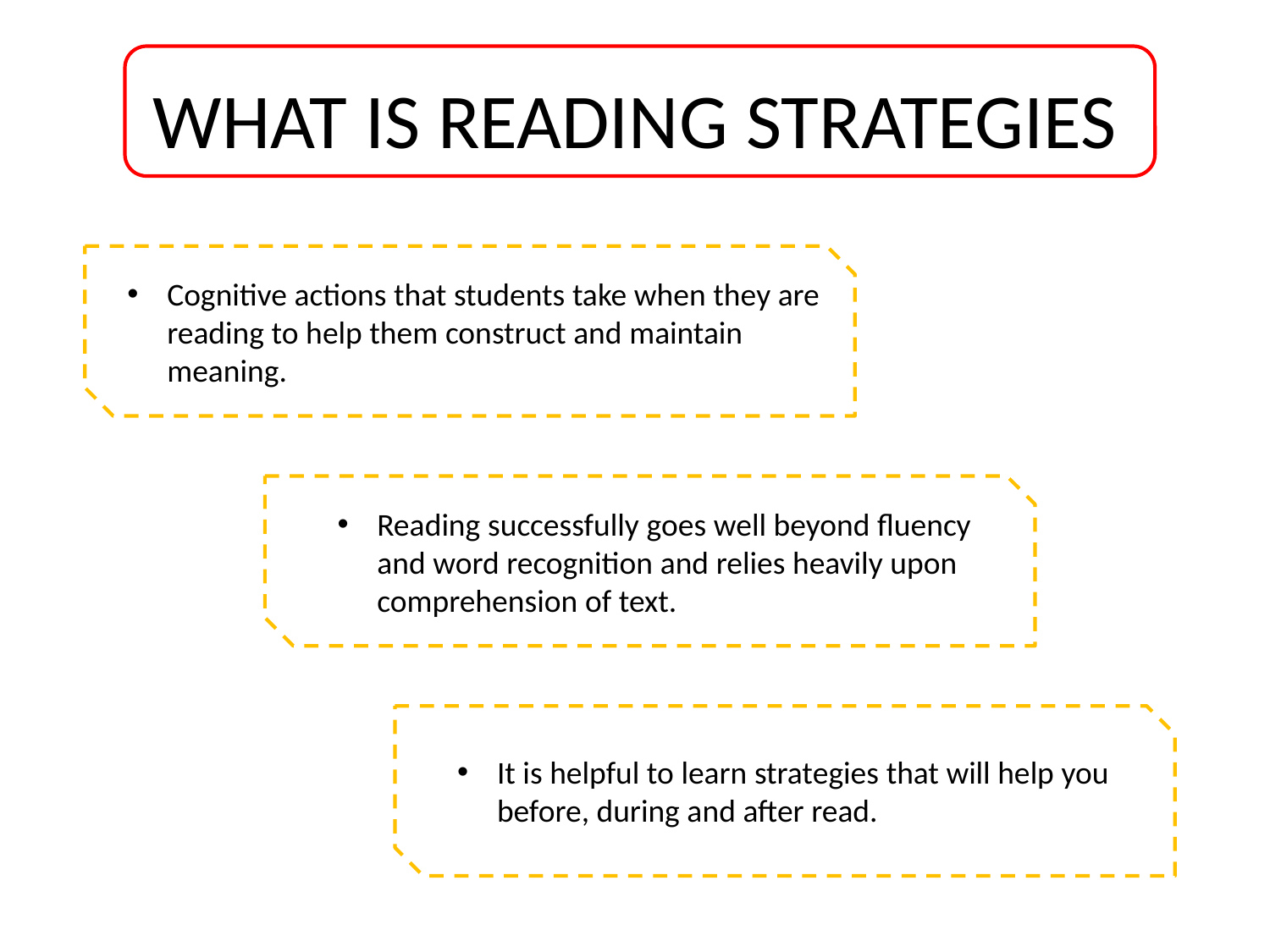

# WHAT IS READING STRATEGIES

Cognitive actions that students take when they are reading to help them construct and maintain meaning.

Reading successfully goes well beyond fluency and word recognition and relies heavily upon comprehension of text.

It is helpful to learn strategies that will help you before, during and after read.